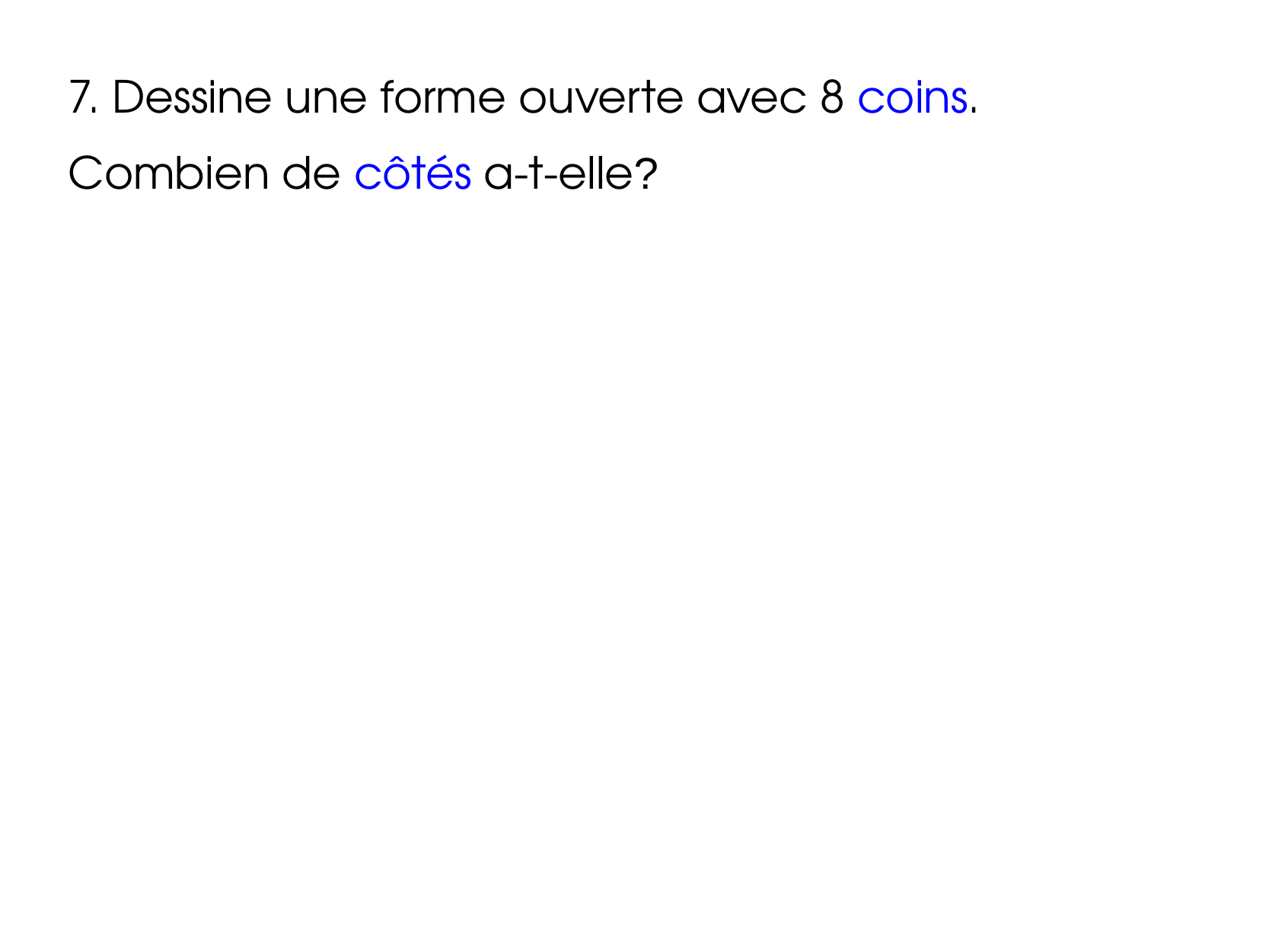

7. Dessine une forme ouverte avec 8 coins.
Combien de côtés a-t-elle?